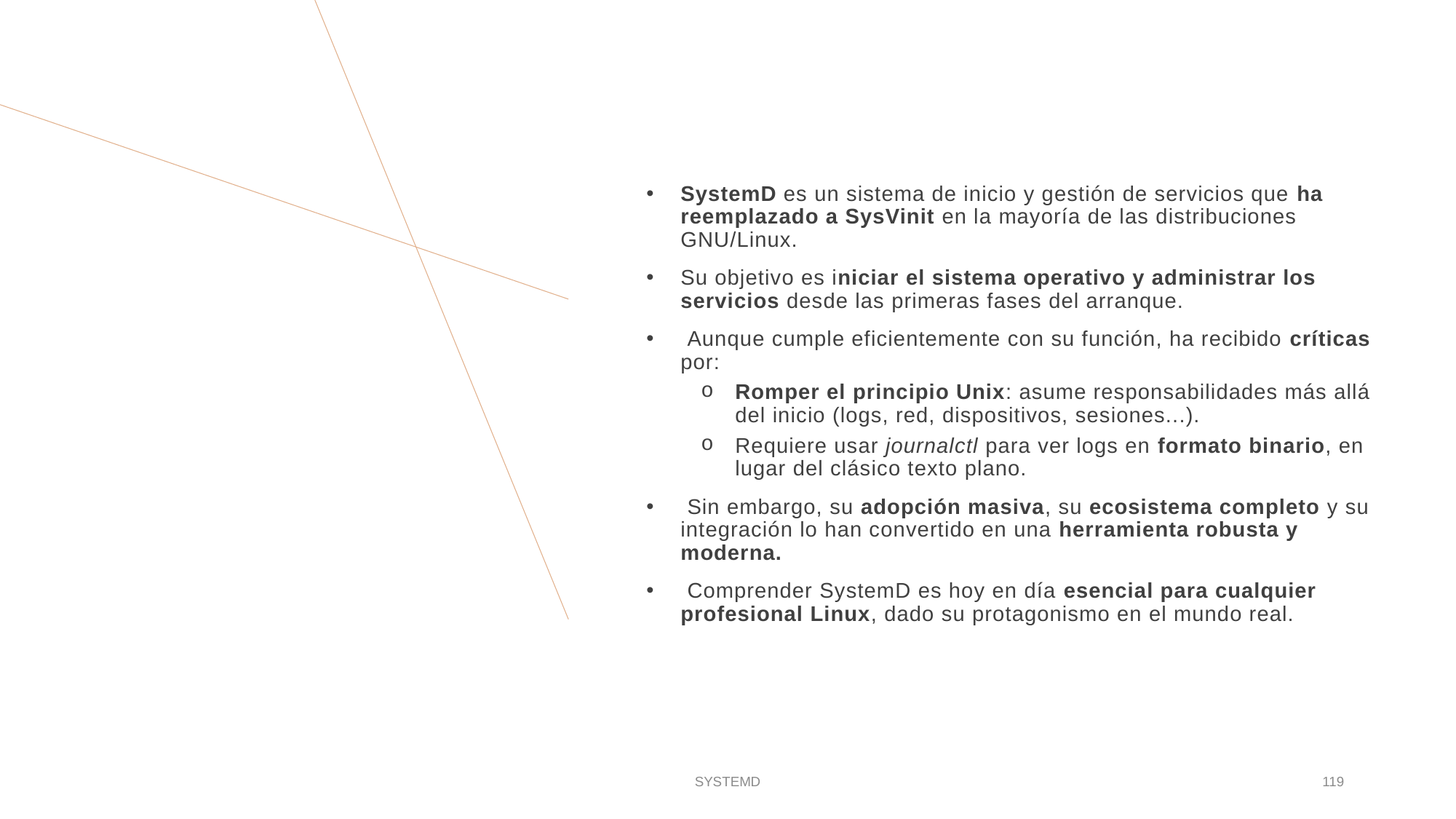

SystemD es un sistema de inicio y gestión de servicios que ha reemplazado a SysVinit en la mayoría de las distribuciones GNU/Linux.
Su objetivo es iniciar el sistema operativo y administrar los servicios desde las primeras fases del arranque.
 Aunque cumple eficientemente con su función, ha recibido críticas por:
Romper el principio Unix: asume responsabilidades más allá del inicio (logs, red, dispositivos, sesiones...).
Requiere usar journalctl para ver logs en formato binario, en lugar del clásico texto plano.
 Sin embargo, su adopción masiva, su ecosistema completo y su integración lo han convertido en una herramienta robusta y moderna.
 Comprender SystemD es hoy en día esencial para cualquier profesional Linux, dado su protagonismo en el mundo real.

SYSTEMD
119